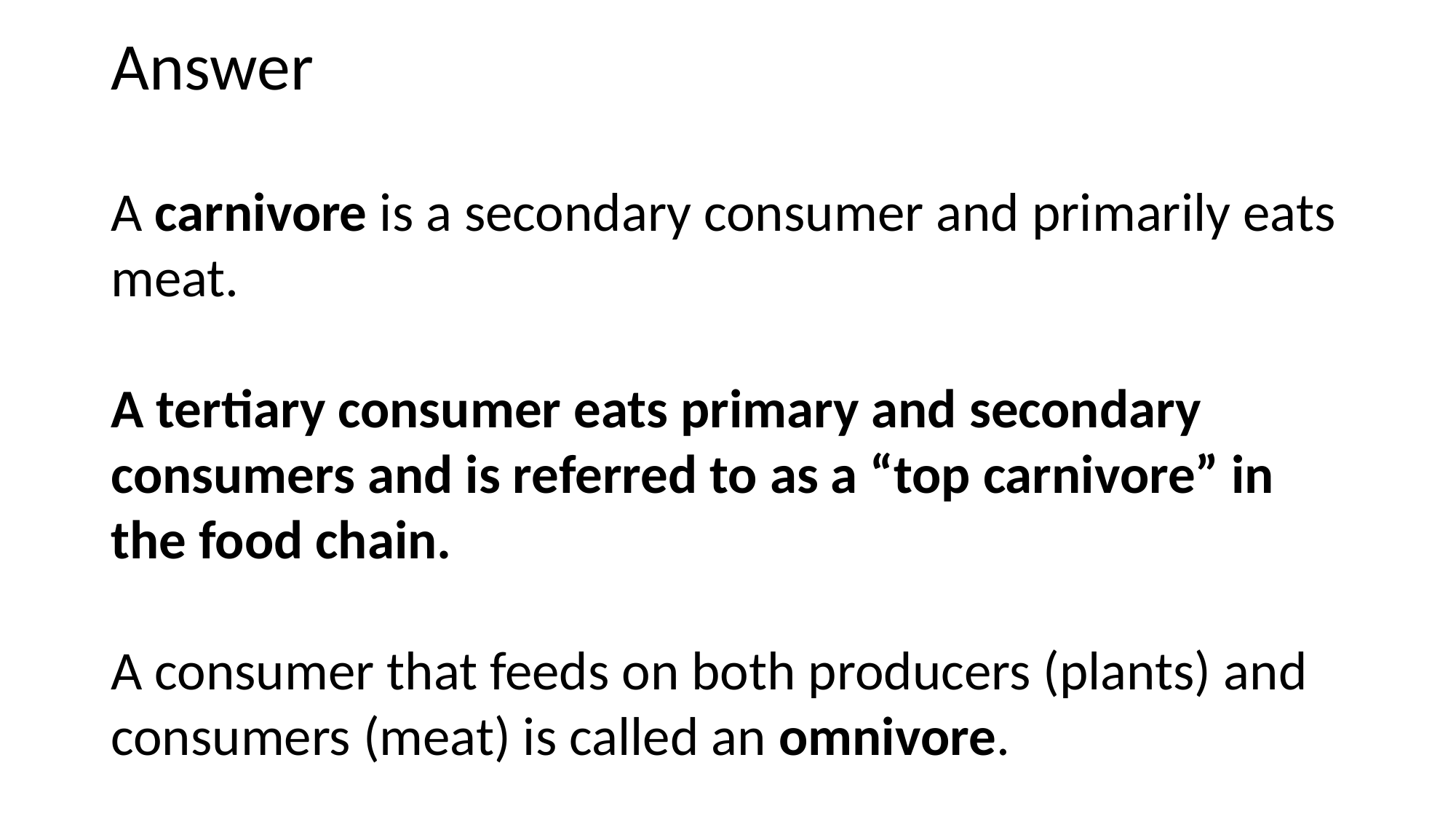

# Answer

A carnivore is a secondary consumer and primarily eats meat.

A tertiary consumer eats primary and secondary consumers and is referred to as a “top carnivore” in the food chain.

A consumer that feeds on both producers (plants) and consumers (meat) is called an omnivore.